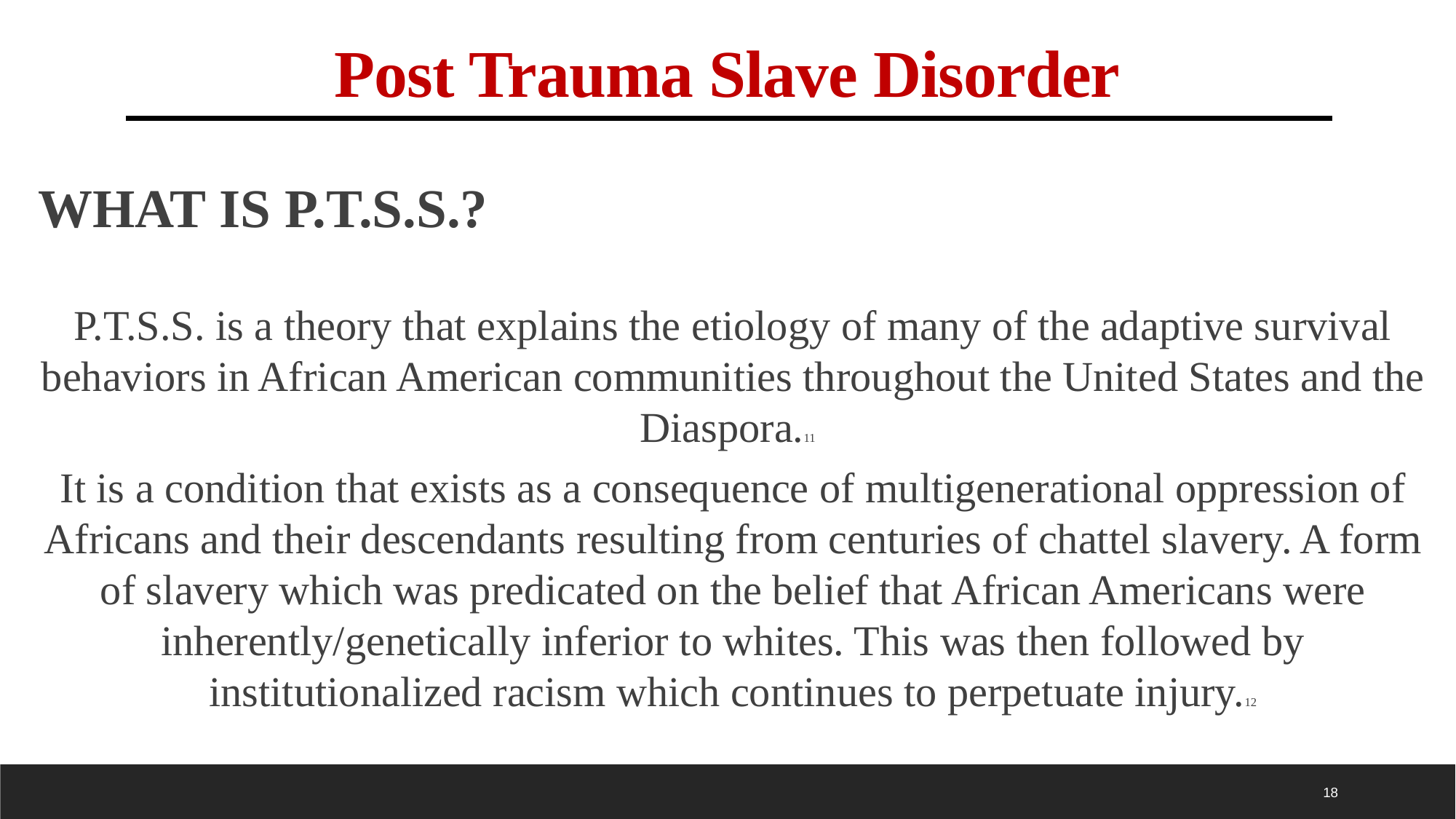

Post Trauma Slave Disorder
WHAT IS P.T.S.S.?
P.T.S.S. is a theory that explains the etiology of many of the adaptive survival behaviors in African American communities throughout the United States and the Diaspora.11
It is a condition that exists as a consequence of multigenerational oppression of Africans and their descendants resulting from centuries of chattel slavery. A form of slavery which was predicated on the belief that African Americans were inherently/genetically inferior to whites. This was then followed by institutionalized racism which continues to perpetuate injury.12
18